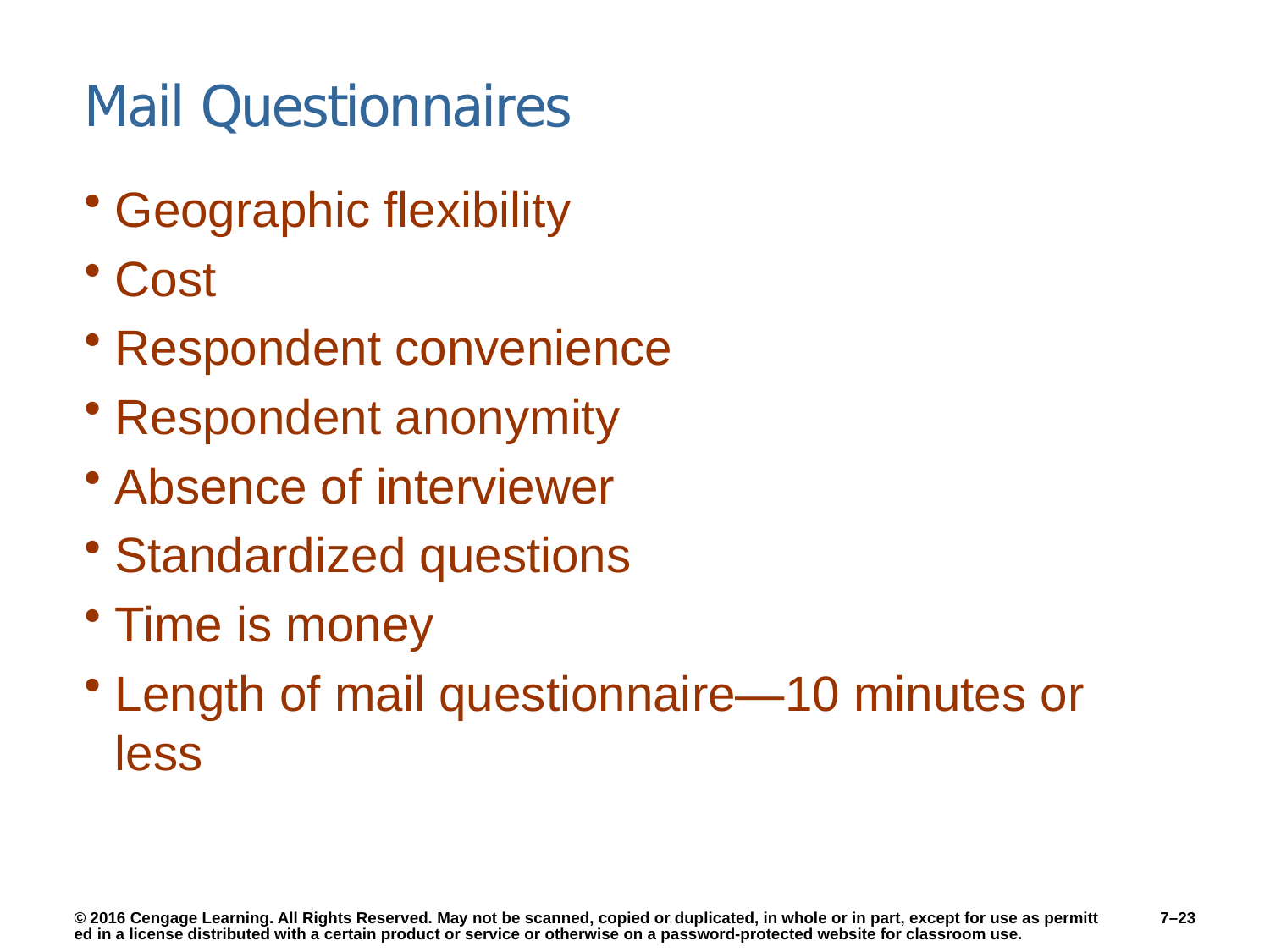

# Mail Questionnaires
Geographic flexibility
Cost
Respondent convenience
Respondent anonymity
Absence of interviewer
Standardized questions
Time is money
Length of mail questionnaire—10 minutes or less
7–23
© 2016 Cengage Learning. All Rights Reserved. May not be scanned, copied or duplicated, in whole or in part, except for use as permitted in a license distributed with a certain product or service or otherwise on a password-protected website for classroom use.